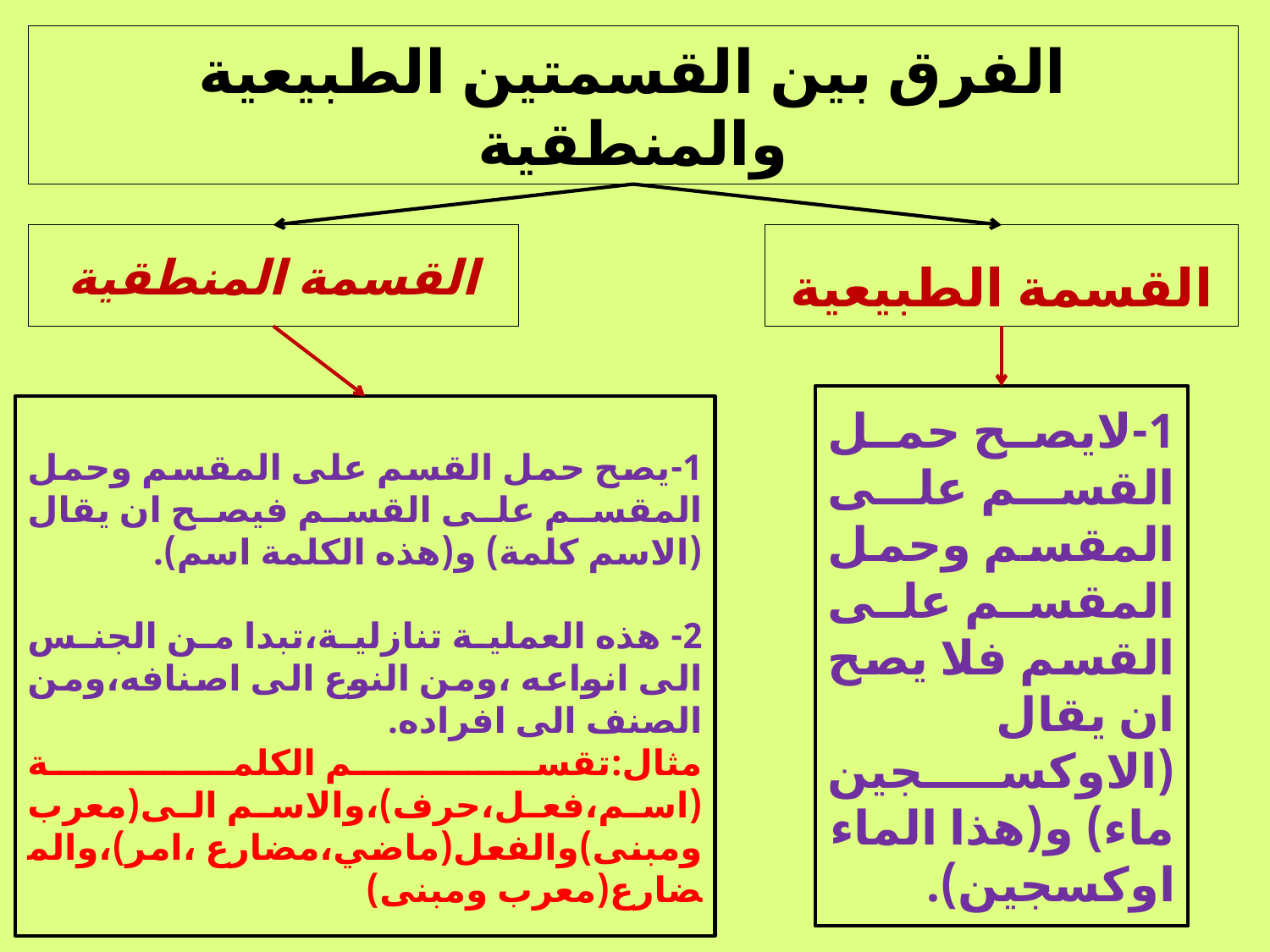

الفرق بين القسمتين الطبيعية والمنطقية

القسمة الطبيعية
القسمة المنطقية
1-لايصح حمل القسم على المقسم وحمل المقسم على القسم فلا يصح ان يقال (الاوكسجين ماء) و(هذا الماء اوكسجين).

1-يصح حمل القسم على المقسم وحمل المقسم على القسم فيصح ان يقال (الاسم كلمة) و(هذه الكلمة اسم).

2- هذه العملية تنازلية،تبدا من الجنس الى انواعه ،ومن النوع الى اصنافه،ومن الصنف الى افراده.
مثال:تقسم الكلمة (اسم،فعل،حرف)،والاسم الى(معرب ومبنى)والفعل(ماضي،مضارع ،امر)،والمضارع(معرب ومبنى)